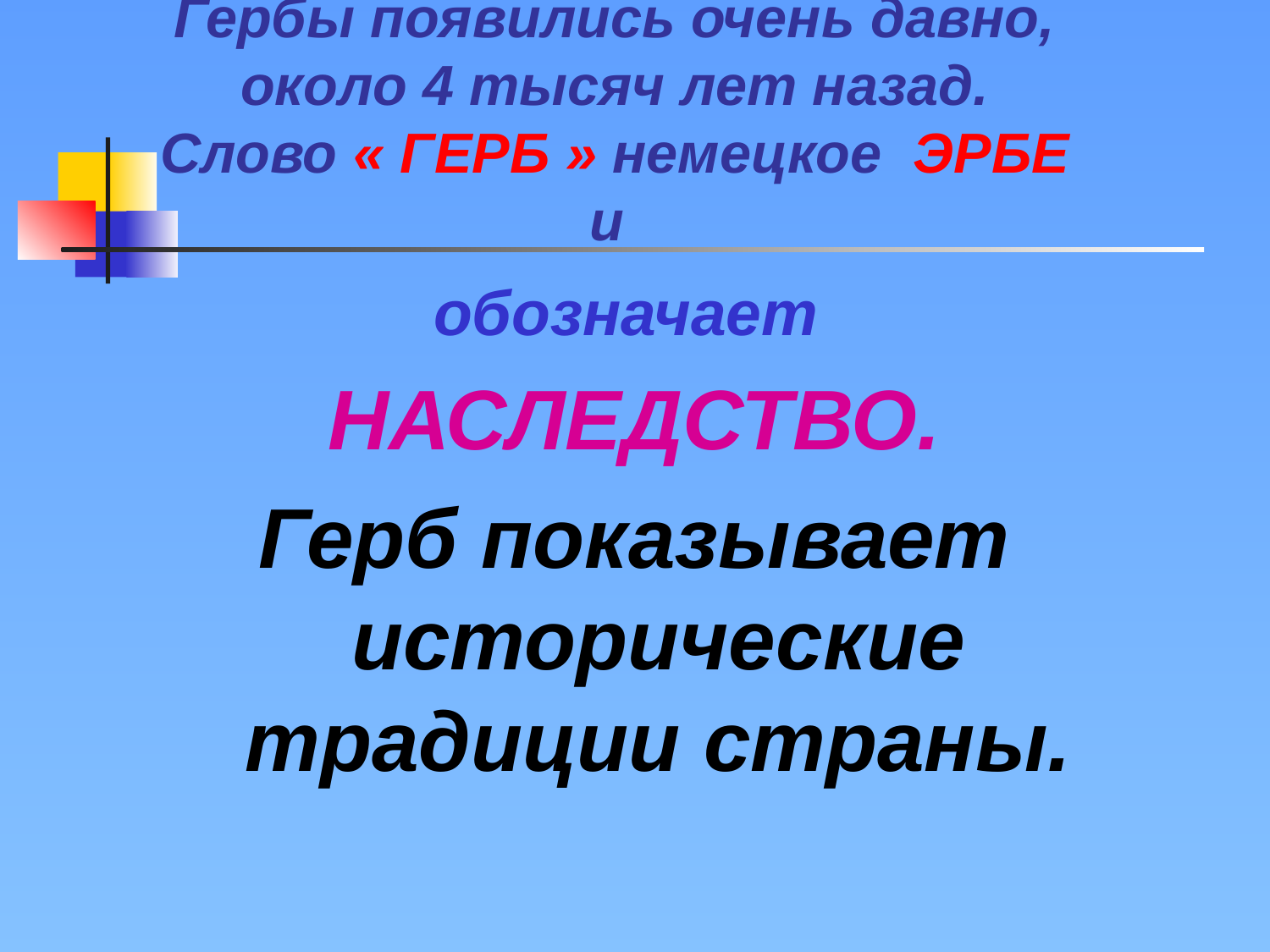

# Гербы появились очень давно, около 4 тысяч лет назад. Слово « ГЕРБ » немецкое  ЭРБЕ и
обозначает
НАСЛЕДСТВО.
Герб показывает исторические традиции страны.